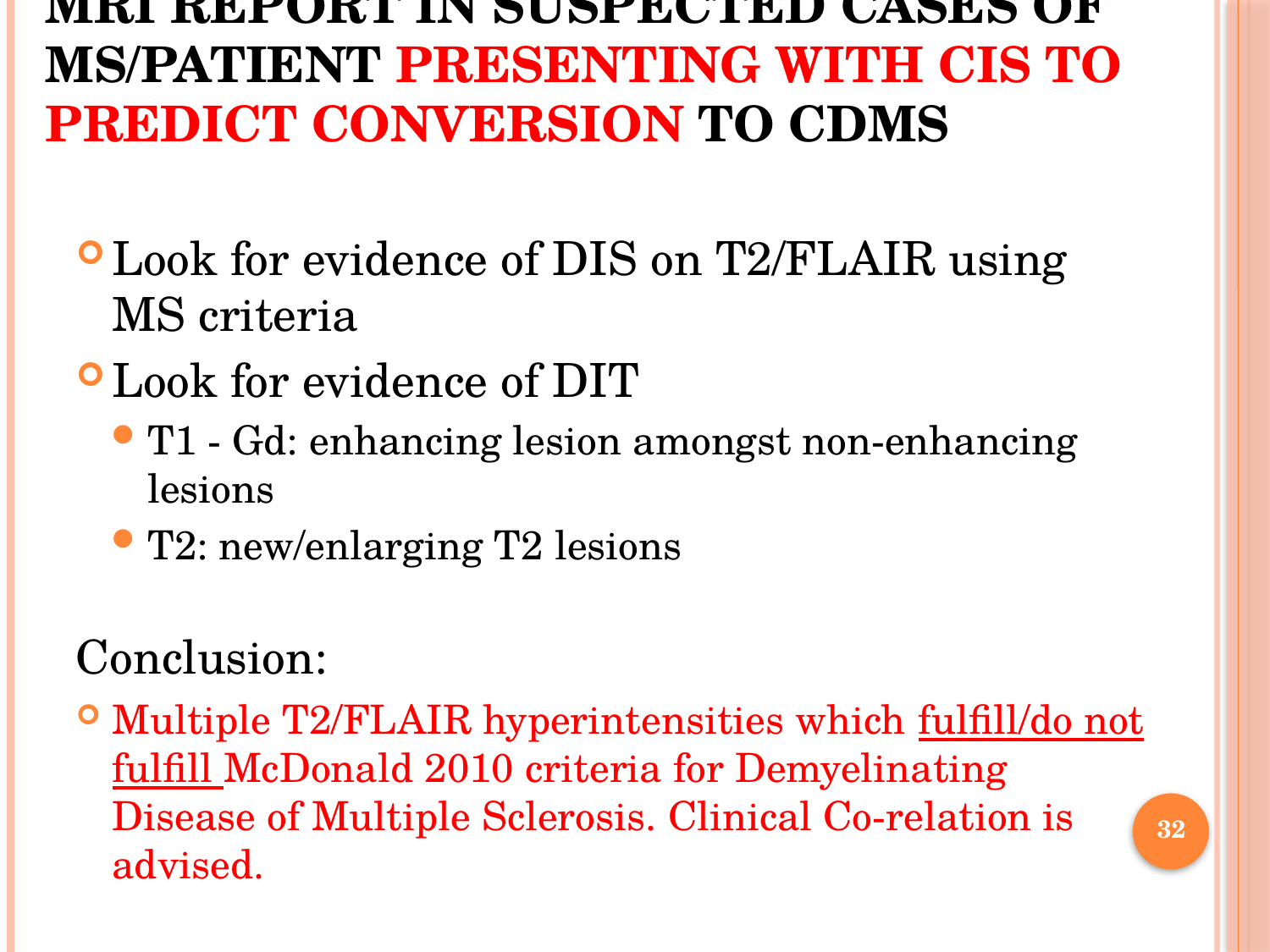

# MRI report in suspected cases of MS/patient presenting with CIS to predict conversion to CDMS
Look for evidence of DIS on T2/FLAIR using MS criteria
Look for evidence of DIT
T1 - Gd: enhancing lesion amongst non-enhancing lesions
T2: new/enlarging T2 lesions

Conclusion:
Multiple T2/FLAIR hyperintensities which fulfill/do not fulfill McDonald 2010 criteria for Demyelinating Disease of Multiple Sclerosis. Clinical Co-relation is advised.

32